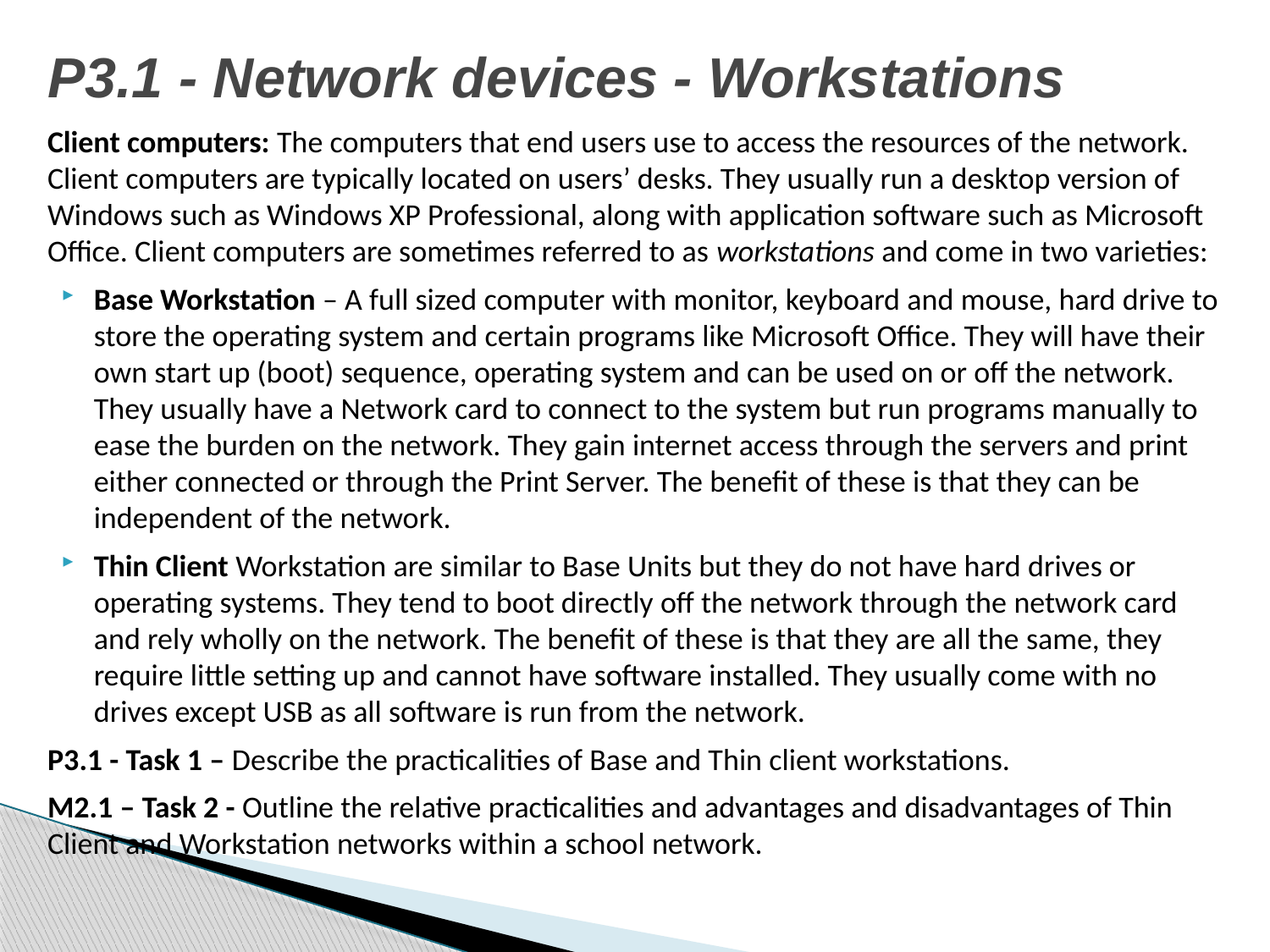

# P3.1 - Network devices - Workstations
Client computers: The computers that end users use to access the resources of the network.  Client computers are typically located on users’ desks. They usually run a desktop version of Windows such as Windows XP Professional, along with application software such as Microsoft Office. Client computers are sometimes referred to as workstations and come in two varieties:
Base Workstation – A full sized computer with monitor, keyboard and mouse, hard drive to store the operating system and certain programs like Microsoft Office. They will have their own start up (boot) sequence, operating system and can be used on or off the network. They usually have a Network card to connect to the system but run programs manually to ease the burden on the network. They gain internet access through the servers and print either connected or through the Print Server. The benefit of these is that they can be independent of the network.
Thin Client Workstation are similar to Base Units but they do not have hard drives or operating systems. They tend to boot directly off the network through the network card and rely wholly on the network. The benefit of these is that they are all the same, they require little setting up and cannot have software installed. They usually come with no drives except USB as all software is run from the network.
P3.1 - Task 1 – Describe the practicalities of Base and Thin client workstations.
M2.1 – Task 2 - Outline the relative practicalities and advantages and disadvantages of Thin Client and Workstation networks within a school network.